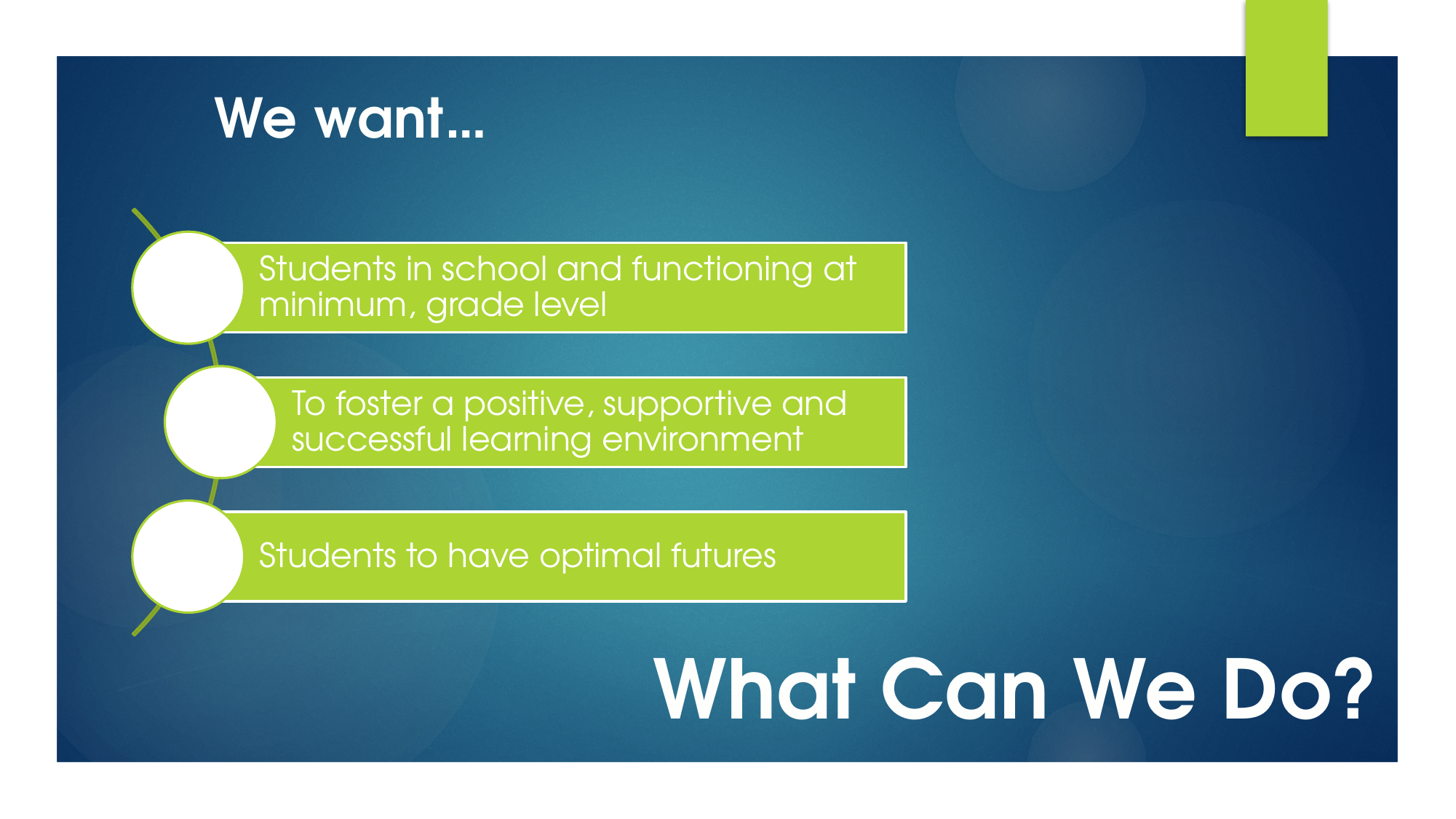

We want…
Students in school and functioning at minimum, grade level
To foster a positive, supportive and successful learning environment
Students to have optimal futures
What Can We Do?